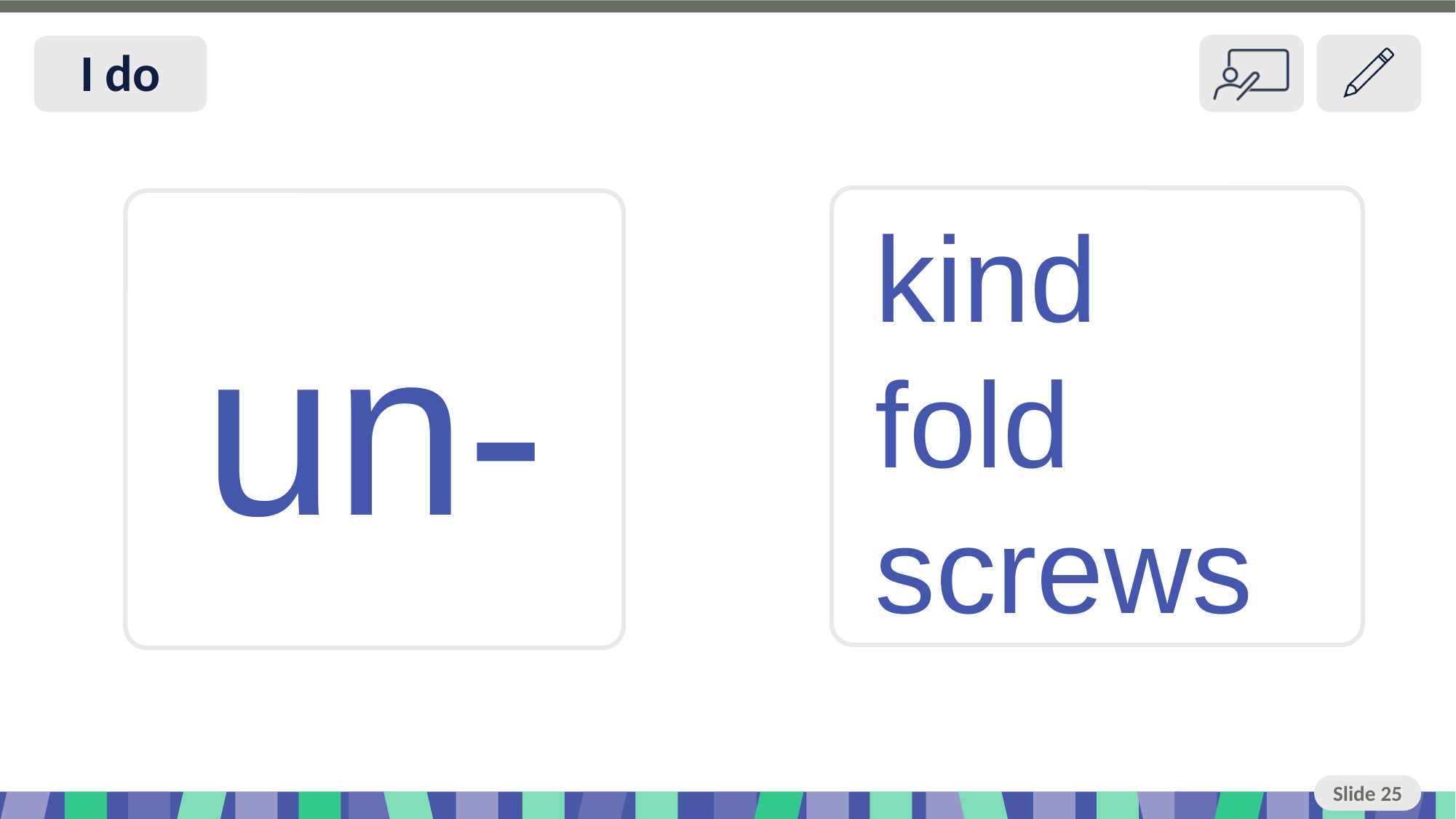

Slide 25 I do

kind
fold
screws
un-